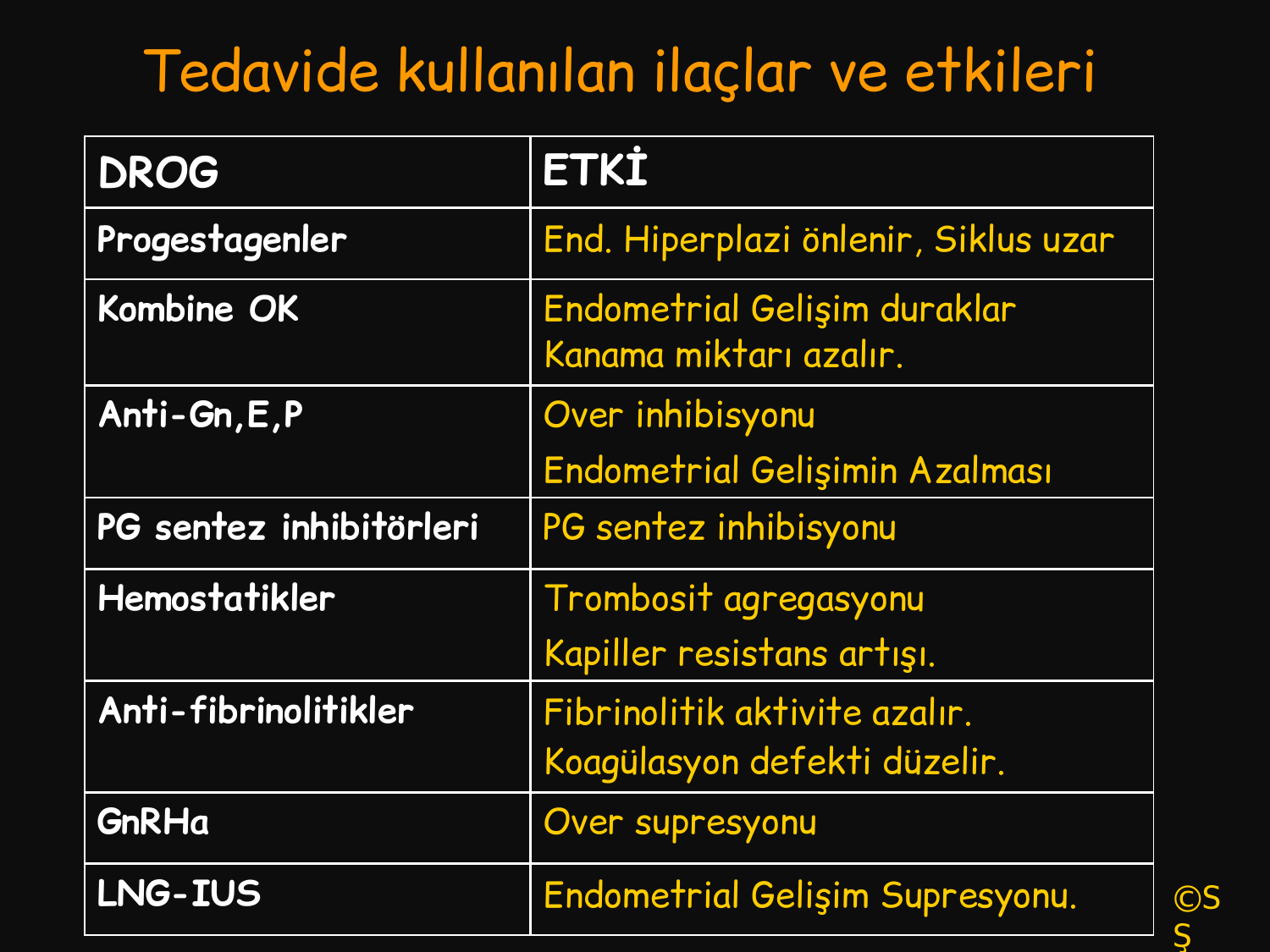

# Tedavide kullanılan ilaçlar ve etkileri
| DROG | ETKİ |
| --- | --- |
| Progestagenler | End. Hiperplazi önlenir, Siklus uzar |
| Kombine OK | Endometrial Gelişim duraklar Kanama miktarı azalır. |
| Anti-Gn,E,P | Over inhibisyonu Endometrial Gelişimin Azalması |
| PG sentez inhibitörleri | PG sentez inhibisyonu |
| Hemostatikler | Trombosit agregasyonu Kapiller resistans artışı. |
| Anti-fibrinolitikler | Fibrinolitik aktivite azalır. Koagülasyon defekti düzelir. |
| GnRHa | Over supresyonu |
| LNG-IUS | Endometrial Gelişim Supresyonu. |